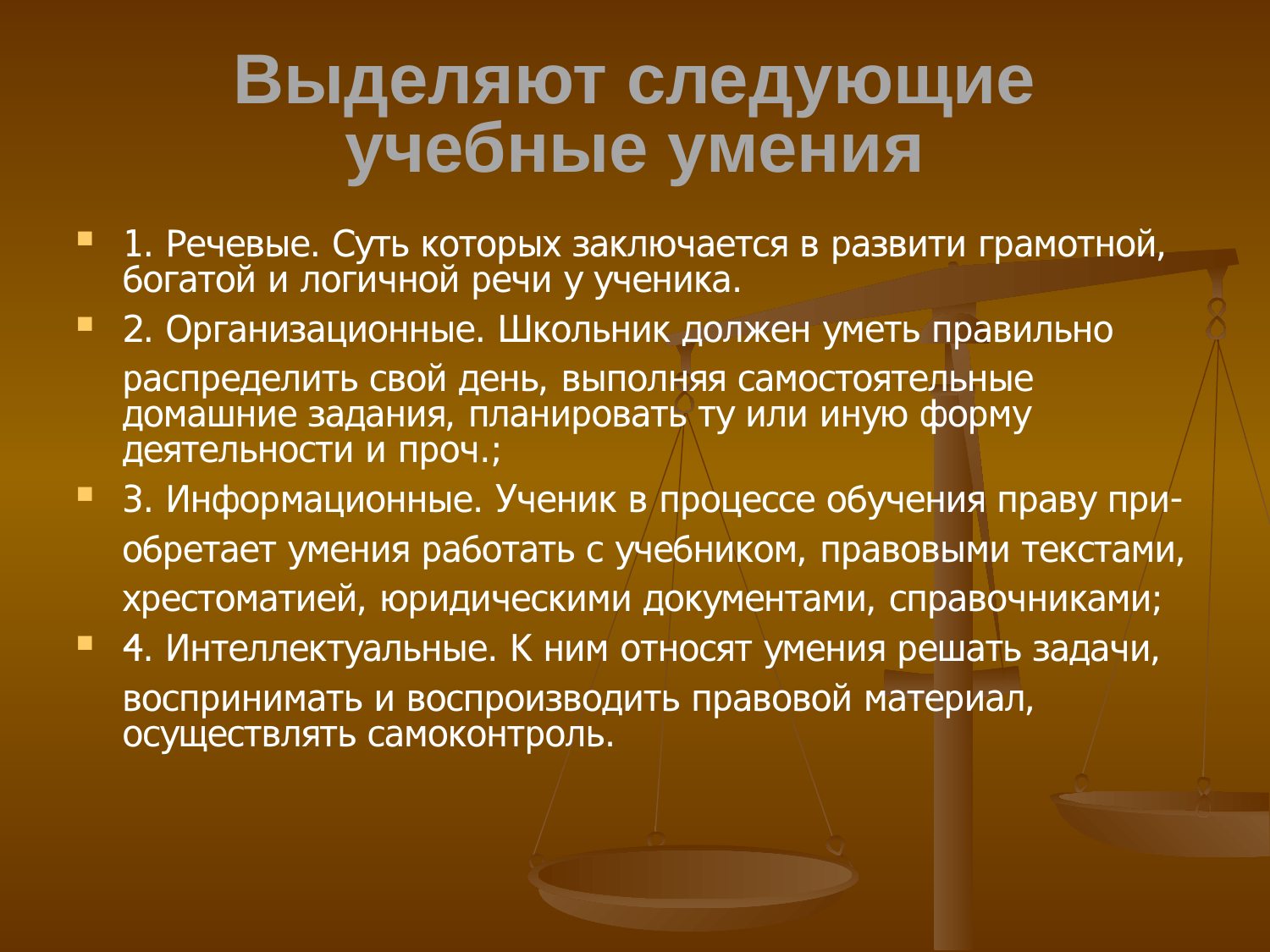

# Выделяют следующие учебные умения
1. Речевые. Суть которых заключается в развити грамотной, богатой и логичной речи у ученика.
2. Организационные. Школьник должен уметь правильно
    распределить свой день, выполняя самостоятельные домашние задания, планировать ту или иную форму деятельности и проч.;
3. Информационные. Ученик в процессе обучения праву при-
    обретает умения работать с учебником, правовыми текстами,
    хрестоматией, юридическими документами, справочниками;
4. Интеллектуальные. К ним относят умения решать задачи,
    воспринимать и воспроизводить правовой материал, осуществлять самоконтроль.